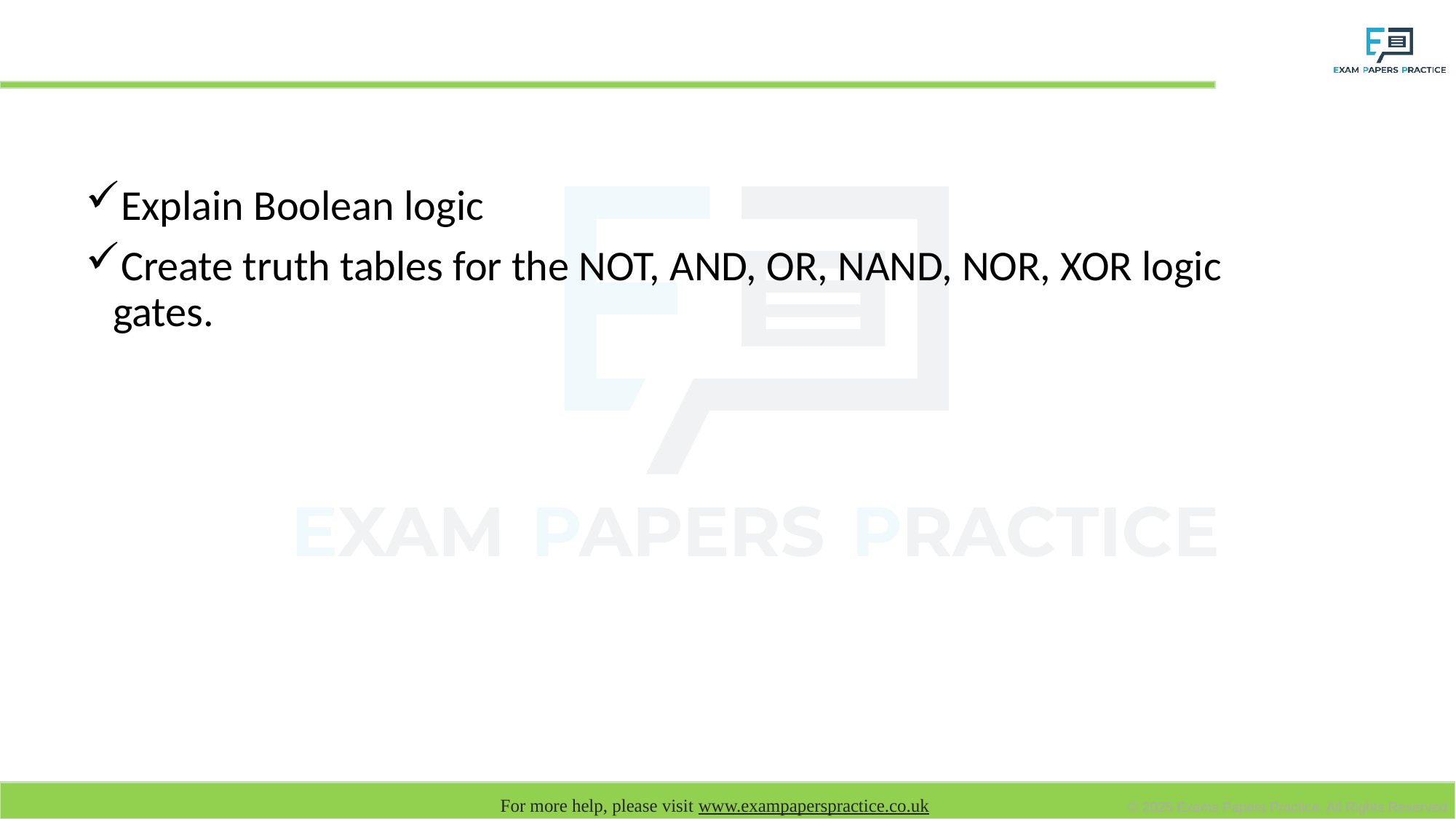

# Learning objectives
Explain Boolean logic
Create truth tables for the NOT, AND, OR, NAND, NOR, XOR logic gates.